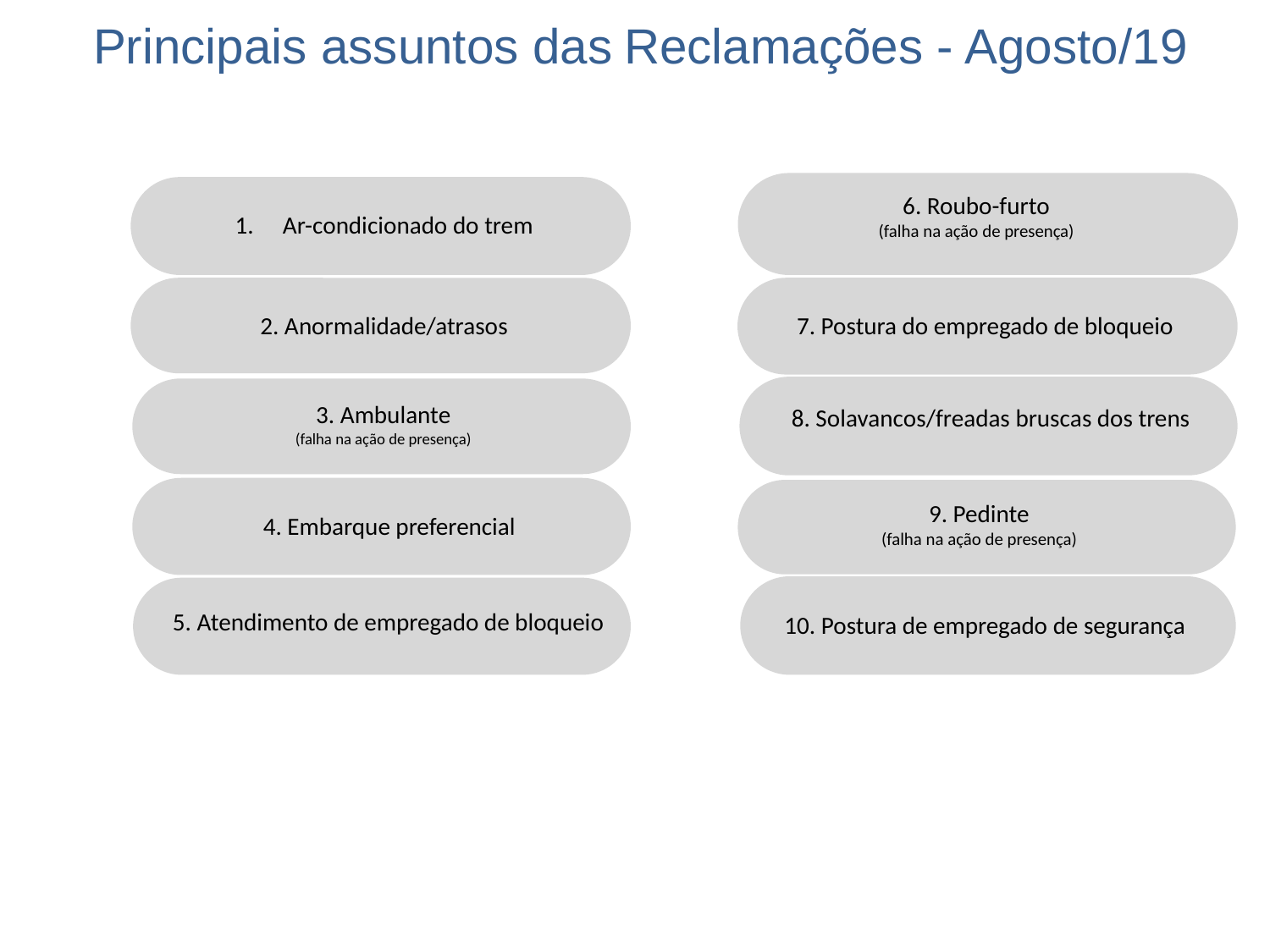

Principais assuntos das Reclamações - Agosto/19

6. Roubo-furto
(falha na ação de presença)

Ar-condicionado do trem

2. Anormalidade/atrasos
7. Postura do empregado de bloqueio

3. Ambulante
(falha na ação de presença)

8. Solavancos/freadas bruscas dos trens

9. Pedinte
(falha na ação de presença)
4. Embarque preferencial

5. Atendimento de empregado de bloqueio
10. Postura de empregado de segurança